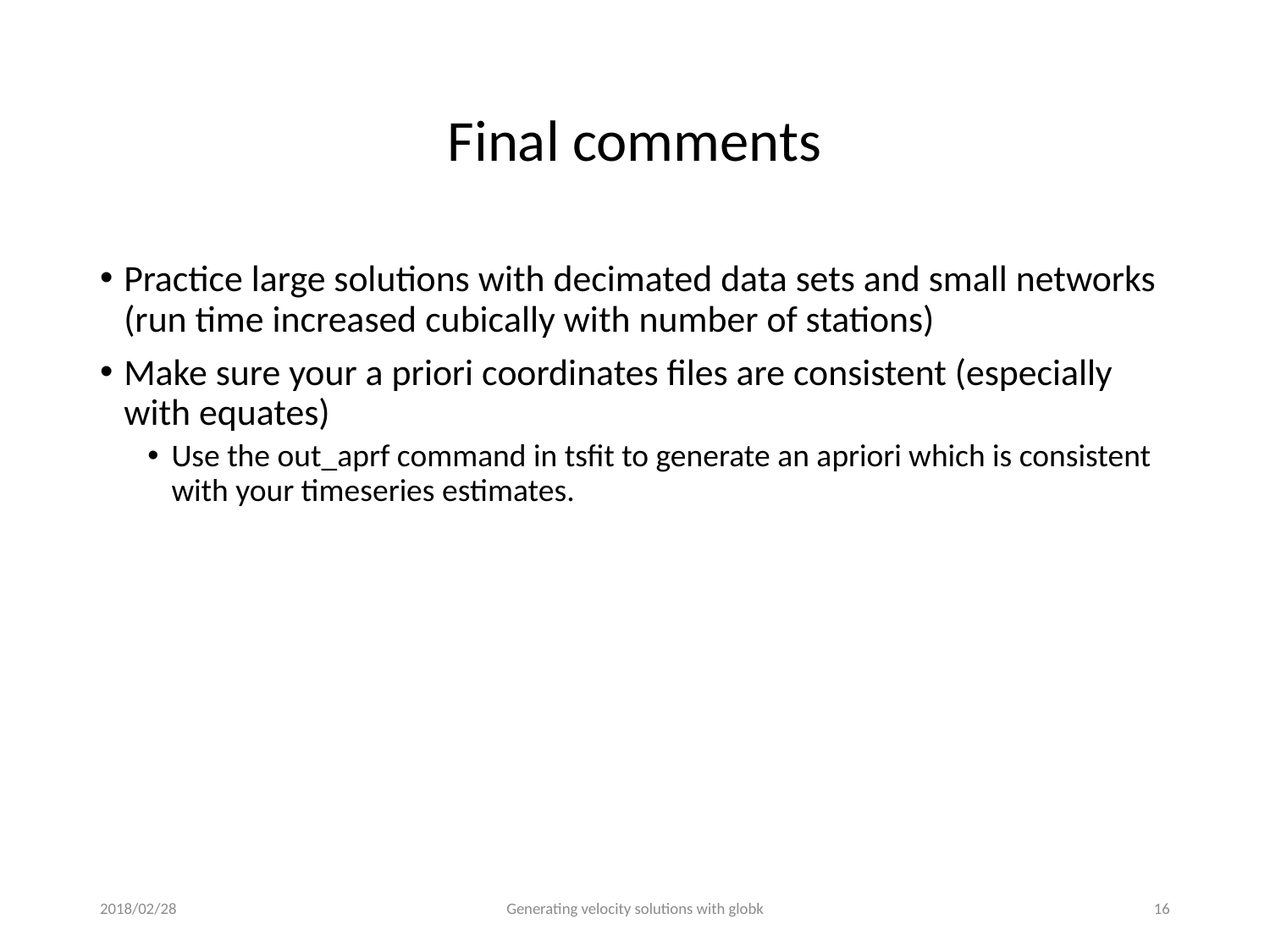

# Final comments
Practice large solutions with decimated data sets and small networks (run time increased cubically with number of stations)
Make sure your a priori coordinates files are consistent (especially with equates)
Use the out_aprf command in tsfit to generate an apriori which is consistent with your timeseries estimates.

2018/02/28
Generating velocity solutions with globk
16